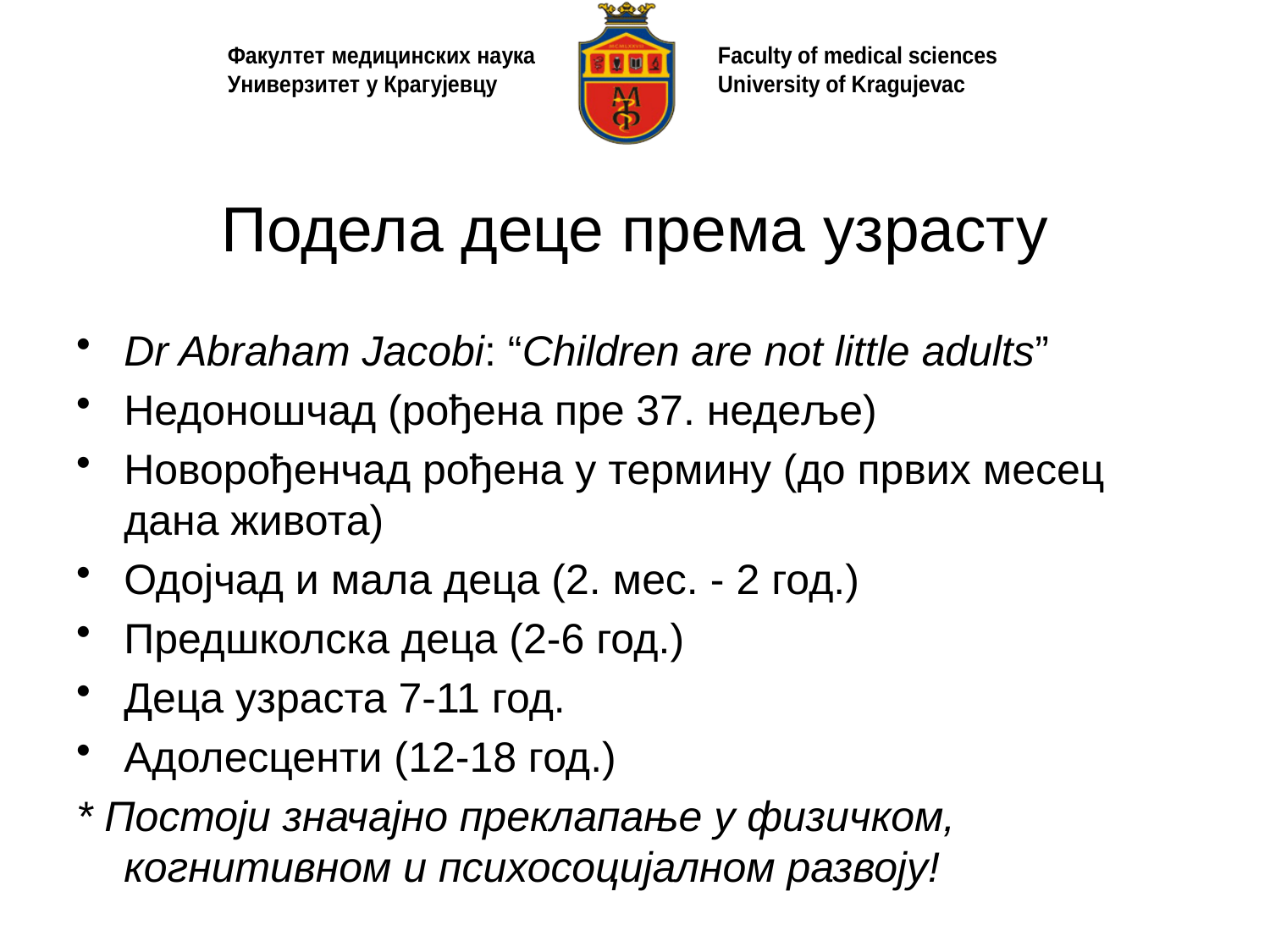

# Подела деце према узрасту
Dr Abraham Jacobi: “Children are not little adults”
Недоношчад (рођена пре 37. недеље)
Новорођенчад рођена у термину (до првих месец дана живота)
Одојчад и мала деца (2. мес. - 2 год.)
Предшколска деца (2-6 год.)
Деца узраста 7-11 год.
Адолесценти (12-18 год.)
* Постоји значајно преклапање у физичком, когнитивном и психосоцијалном развоју!